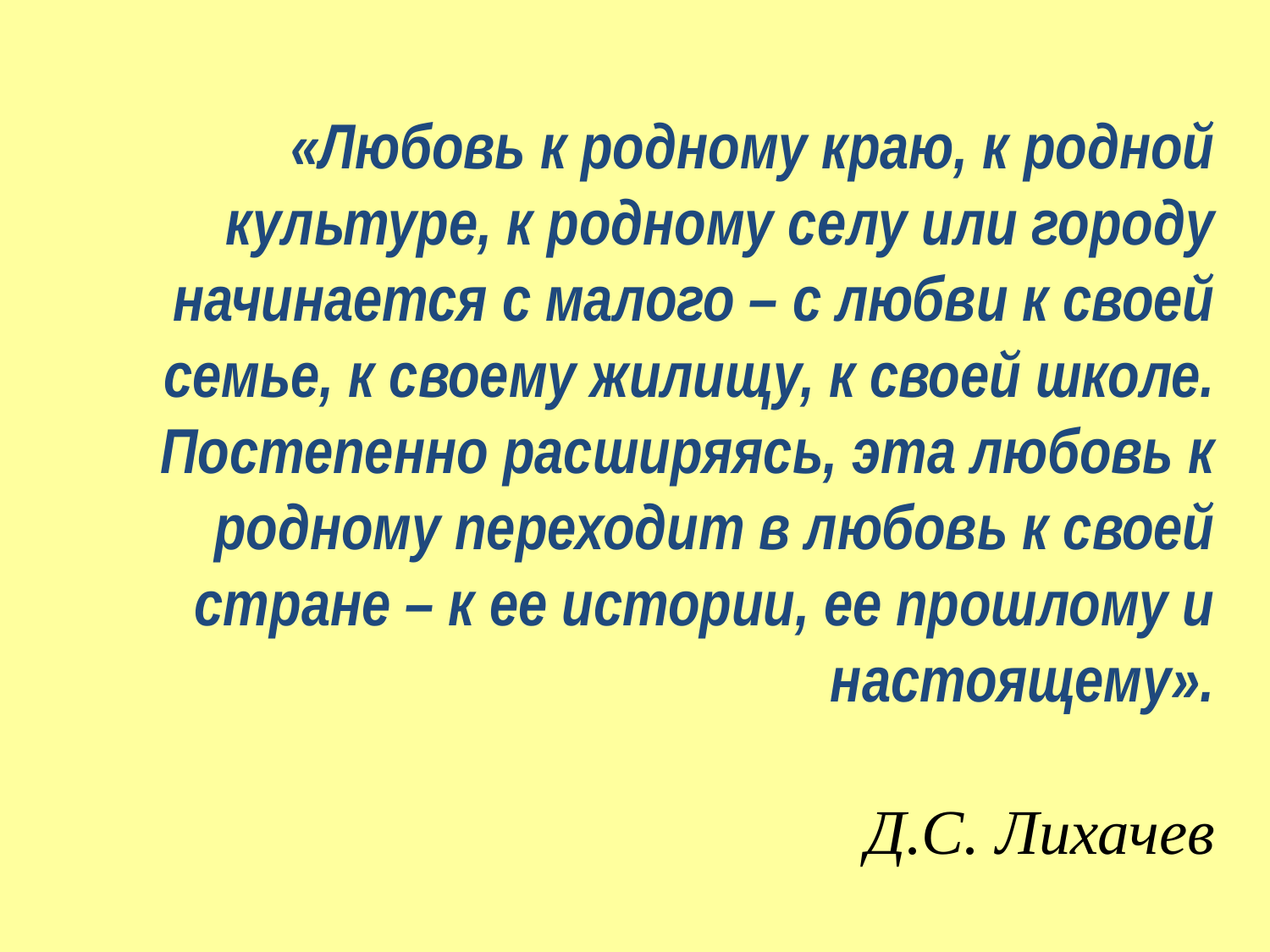

«Любовь к родному краю, к родной культуре, к родному селу или городу начинается с малого – с любви к своей семье, к своему жилищу, к своей школе. Постепенно расширяясь, эта любовь к родному переходит в любовь к своей стране – к ее истории, ее прошлому и настоящему».

Д.С. Лихачев